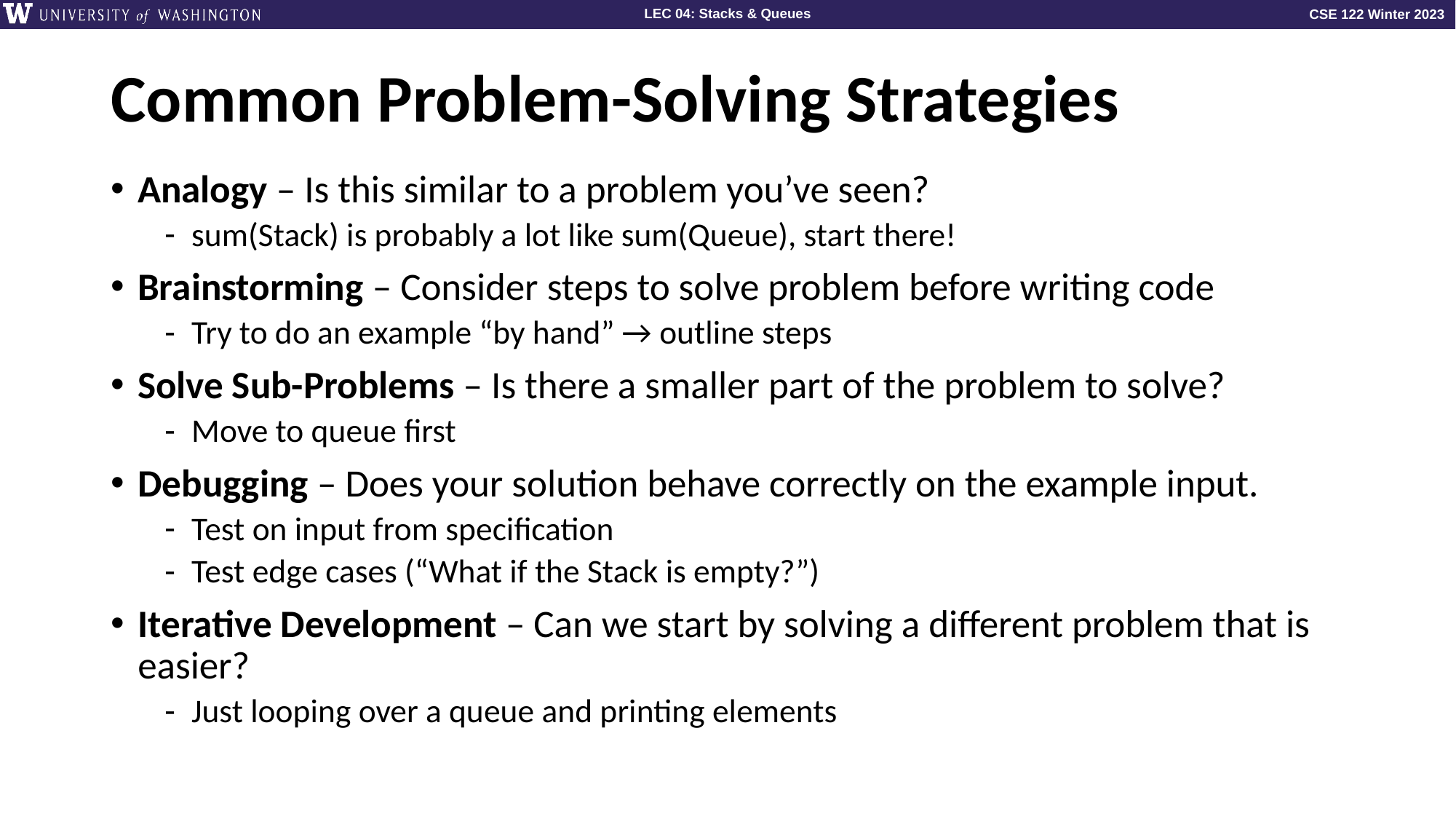

# Common Problem-Solving Strategies
Analogy – Is this similar to a problem you’ve seen?
sum(Stack) is probably a lot like sum(Queue), start there!
Brainstorming – Consider steps to solve problem before writing code
Try to do an example “by hand” → outline steps
Solve Sub-Problems – Is there a smaller part of the problem to solve?
Move to queue first
Debugging – Does your solution behave correctly on the example input.
Test on input from specification
Test edge cases (“What if the Stack is empty?”)
Iterative Development – Can we start by solving a different problem that is easier?
Just looping over a queue and printing elements